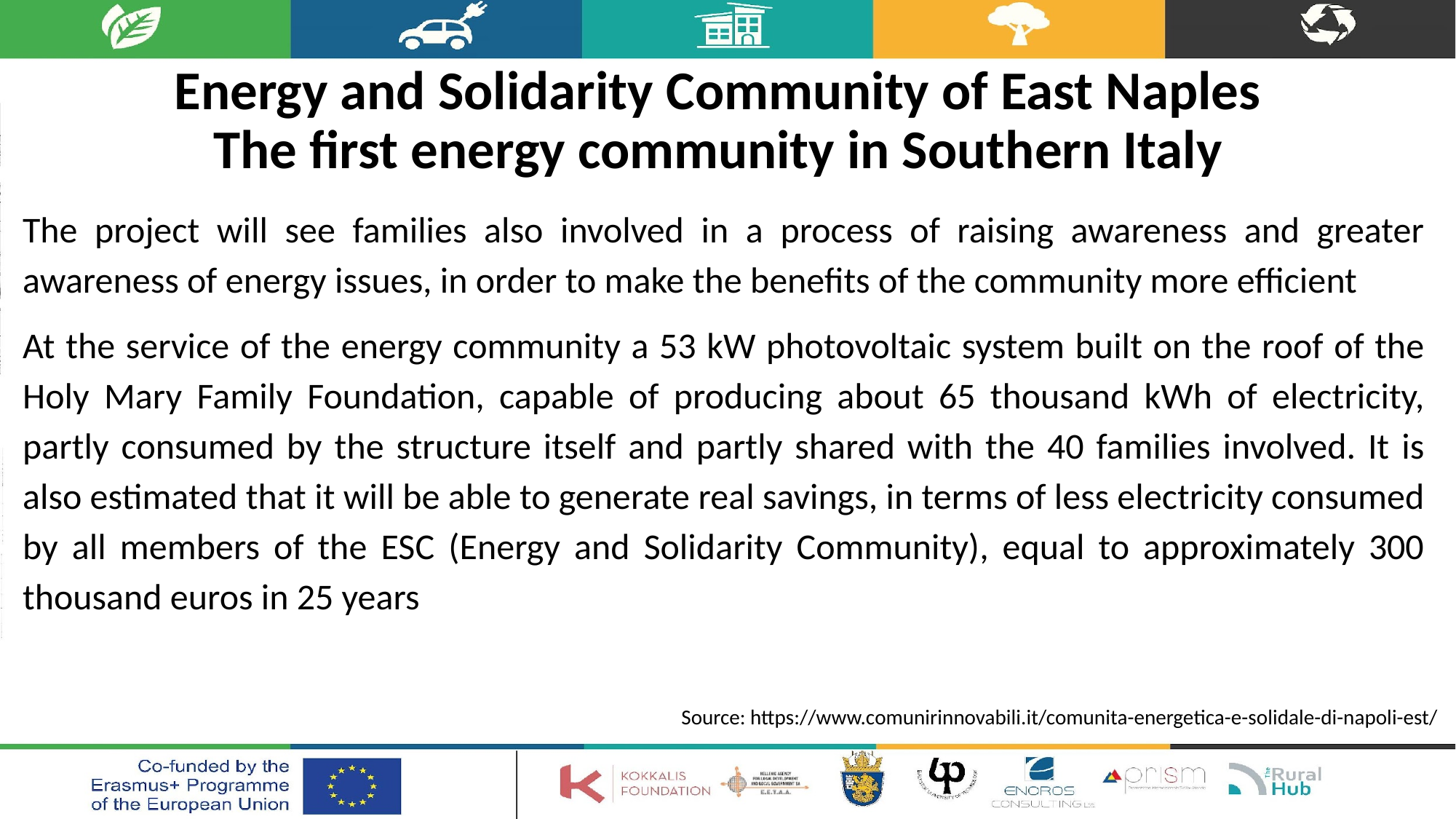

# Energy and Solidarity Community of East Naples The first energy community in Southern Italy
The project will see families also involved in a process of raising awareness and greater awareness of energy issues, in order to make the benefits of the community more efficient
At the service of the energy community a 53 kW photovoltaic system built on the roof of the Holy Mary Family Foundation, capable of producing about 65 thousand kWh of electricity, partly consumed by the structure itself and partly shared with the 40 families involved. It is also estimated that it will be able to generate real savings, in terms of less electricity consumed by all members of the ESC (Energy and Solidarity Community), equal to approximately 300 thousand euros in 25 years
Source: https://www.comunirinnovabili.it/comunita-energetica-e-solidale-di-napoli-est/